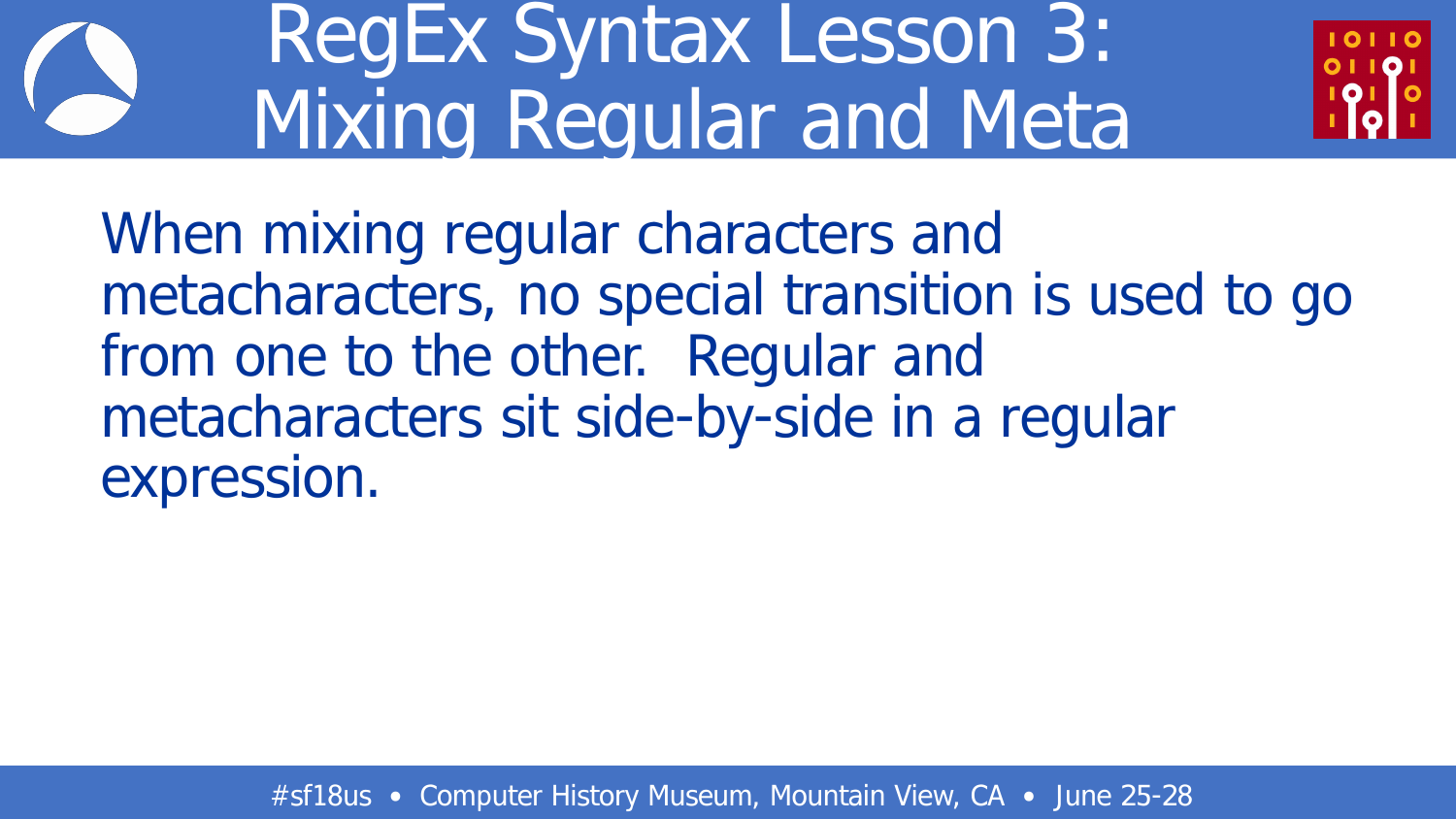

# RegEx Syntax Lesson 3: Mixing Regular and Meta
When mixing regular characters and metacharacters, no special transition is used to go from one to the other.  Regular and metacharacters sit side-by-side in a regular expression.